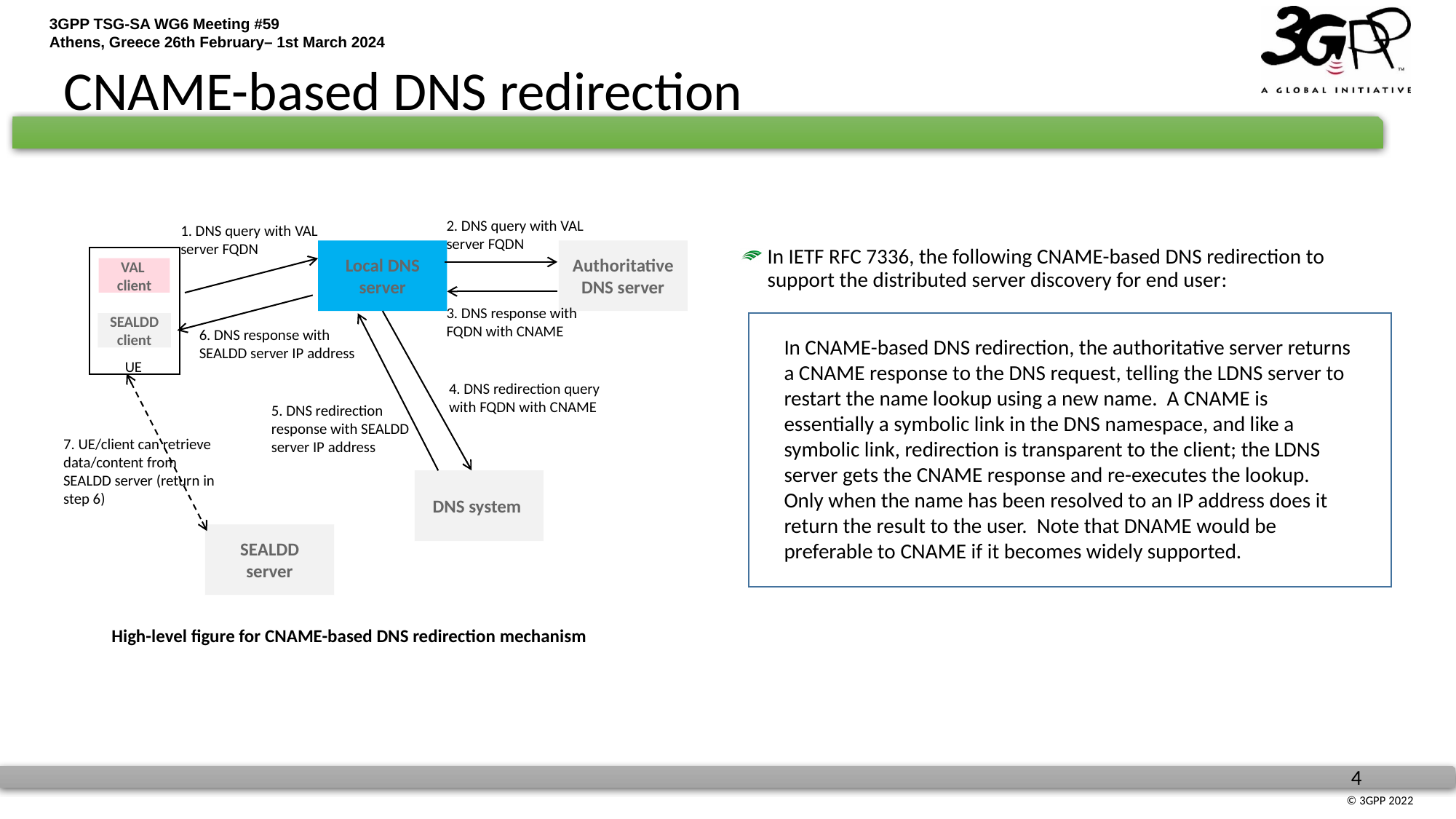

# CNAME-based DNS redirection
2. DNS query with VAL server FQDN
1. DNS query with VAL server FQDN
Local DNS server
Authoritative DNS server
In IETF RFC 7336, the following CNAME-based DNS redirection to support the distributed server discovery for end user:

VAL  client
3. DNS response with FQDN with CNAME

SEALDD client
6. DNS response with SEALDD server IP address
In CNAME-based DNS redirection, the authoritative server returns a CNAME response to the DNS request, telling the LDNS server to restart the name lookup using a new name.  A CNAME is essentially a symbolic link in the DNS namespace, and like a symbolic link, redirection is transparent to the client; the LDNS server gets the CNAME response and re-executes the lookup.  Only when the name has been resolved to an IP address does it return the result to the user.  Note that DNAME would be preferable to CNAME if it becomes widely supported.
UE
4. DNS redirection query with FQDN with CNAME
5. DNS redirection response with SEALDD server IP address
7. UE/client can retrieve data/content from SEALDD server (return in step 6)
DNS system
SEALDD server
High-level figure for CNAME-based DNS redirection mechanism